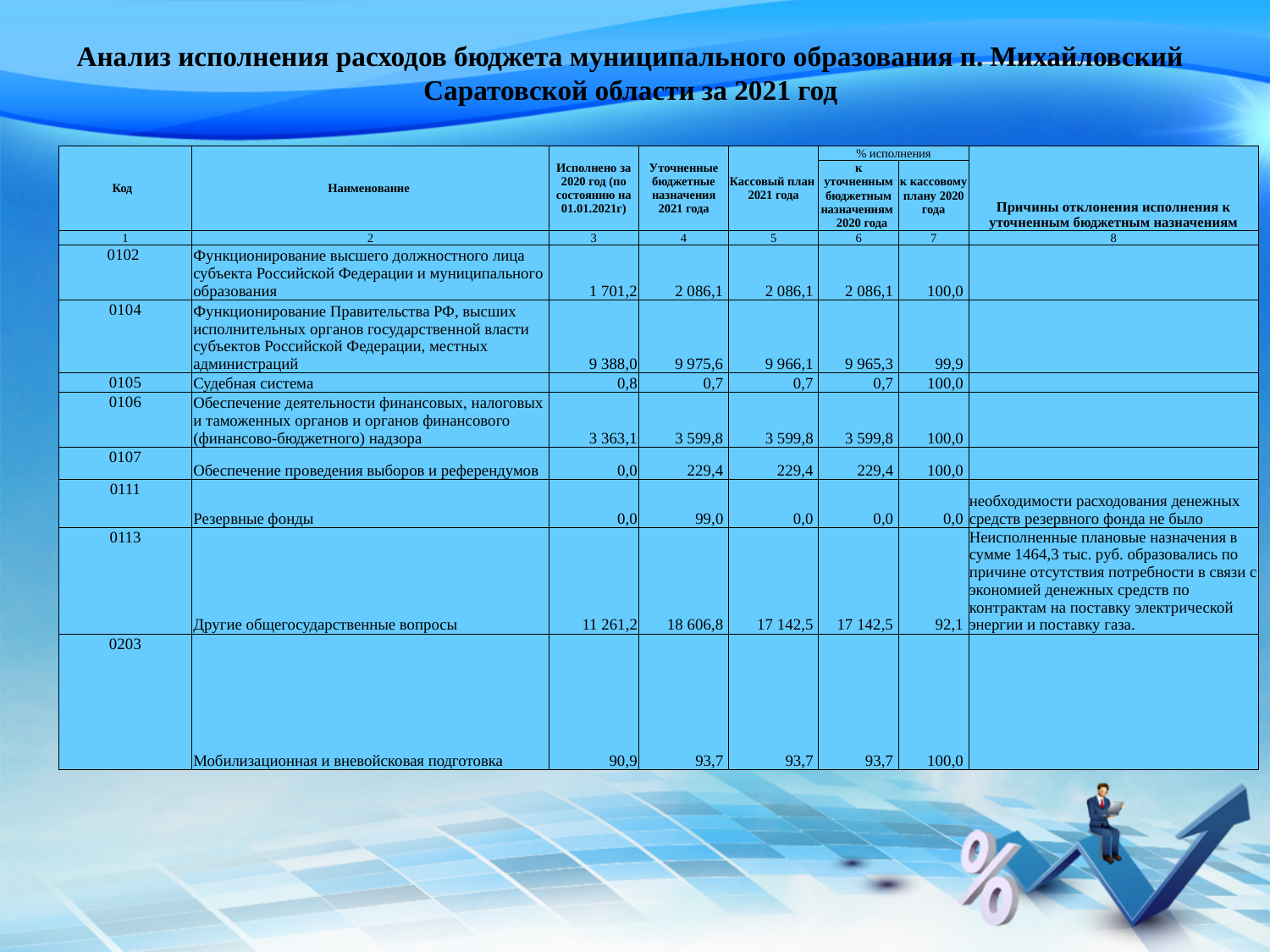

# Анализ исполнения расходов бюджета муниципального образования п. Михайловский Саратовской области за 2021 год
| Код | Наименование | Исполнено за 2020 год (по состоянию на 01.01.2021г) | Уточненные бюджетные назначения 2021 года | Кассовый план 2021 года | % исполнения |  | Причины отклонения исполнения к уточненным бюджетным назначениям |
| --- | --- | --- | --- | --- | --- | --- | --- |
|  |  |  |  |  | к уточненным бюджетным назначениям 2020 года | к кассовому плану 2020 года |  |
| 1 | 2 | 3 | 4 | 5 | 6 | 7 | 8 |
| 0102 | Функционирование высшего должностного лица субъекта Российской Федерации и муниципального образования | 1 701,2 | 2 086,1 | 2 086,1 | 2 086,1 | 100,0 |  |
| 0104 | Функционирование Правительства РФ, высших исполнительных органов государственной власти субъектов Российской Федерации, местных администраций | 9 388,0 | 9 975,6 | 9 966,1 | 9 965,3 | 99,9 |  |
| 0105 | Судебная система | 0,8 | 0,7 | 0,7 | 0,7 | 100,0 |  |
| 0106 | Обеспечение деятельности финансовых, налоговых и таможенных органов и органов финансового (финансово-бюджетного) надзора | 3 363,1 | 3 599,8 | 3 599,8 | 3 599,8 | 100,0 |  |
| 0107 | Обеспечение проведения выборов и референдумов | 0,0 | 229,4 | 229,4 | 229,4 | 100,0 |  |
| 0111 | Резервные фонды | 0,0 | 99,0 | 0,0 | 0,0 | 0,0 | необходимости расходования денежных средств резервного фонда не было |
| 0113 | Другие общегосударственные вопросы | 11 261,2 | 18 606,8 | 17 142,5 | 17 142,5 | 92,1 | Неисполненные плановые назначения в сумме 1464,3 тыс. руб. образовались по причине отсутствия потребности в связи с экономией денежных средств по контрактам на поставку электрической энергии и поставку газа. |
| 0203 | Мобилизационная и вневойсковая подготовка | 90,9 | 93,7 | 93,7 | 93,7 | 100,0 |  |